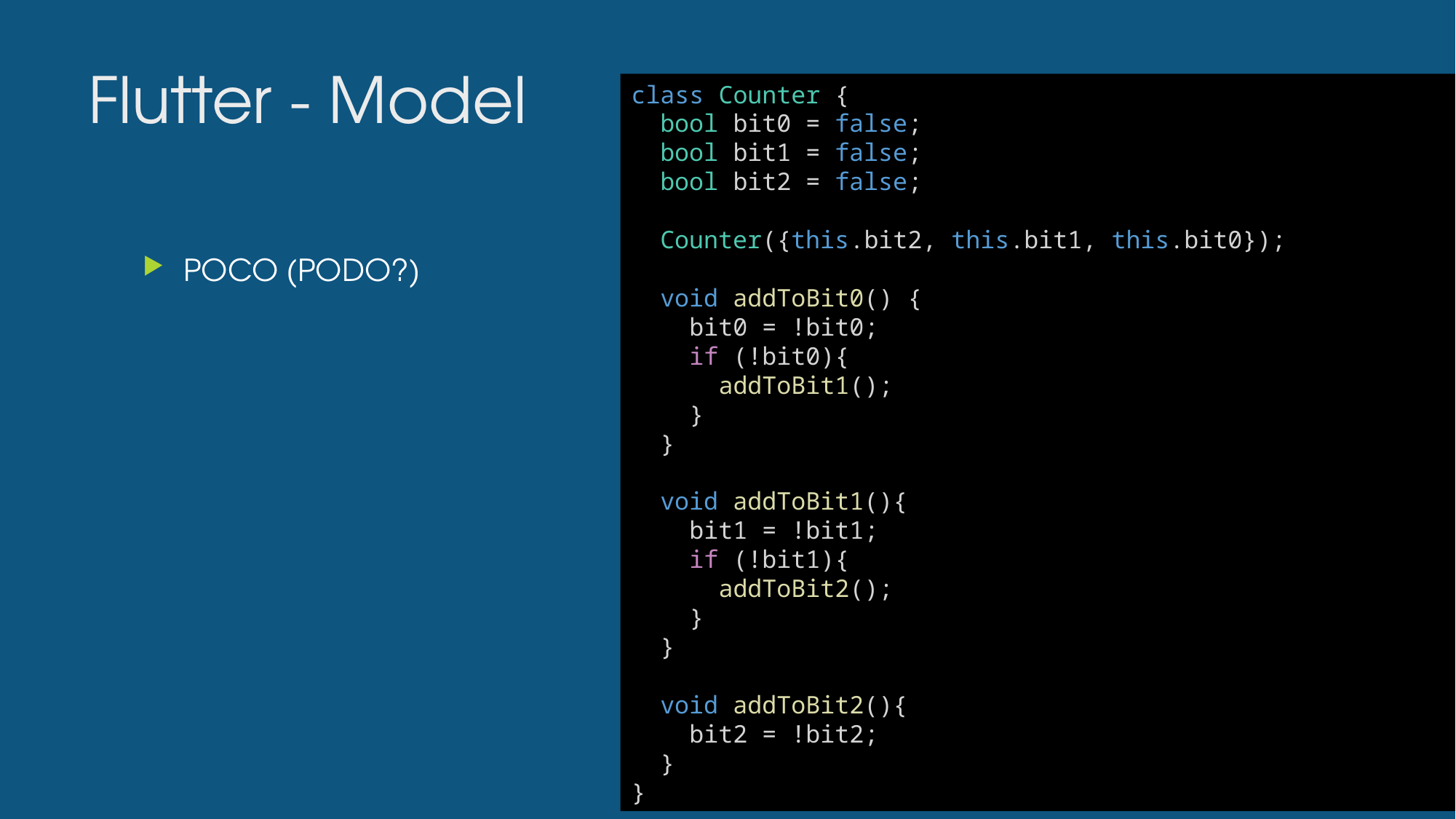

9
# Flutter - Model
class Counter {
  bool bit0 = false;
  bool bit1 = false;
  bool bit2 = false;
  Counter({this.bit2, this.bit1, this.bit0});
  void addToBit0() {
    bit0 = !bit0;
    if (!bit0){
      addToBit1();
    }
  }
  void addToBit1(){
    bit1 = !bit1;
    if (!bit1){
      addToBit2();
    }
  }
  void addToBit2(){
    bit2 = !bit2;
  }
}
POCO (PODO?)